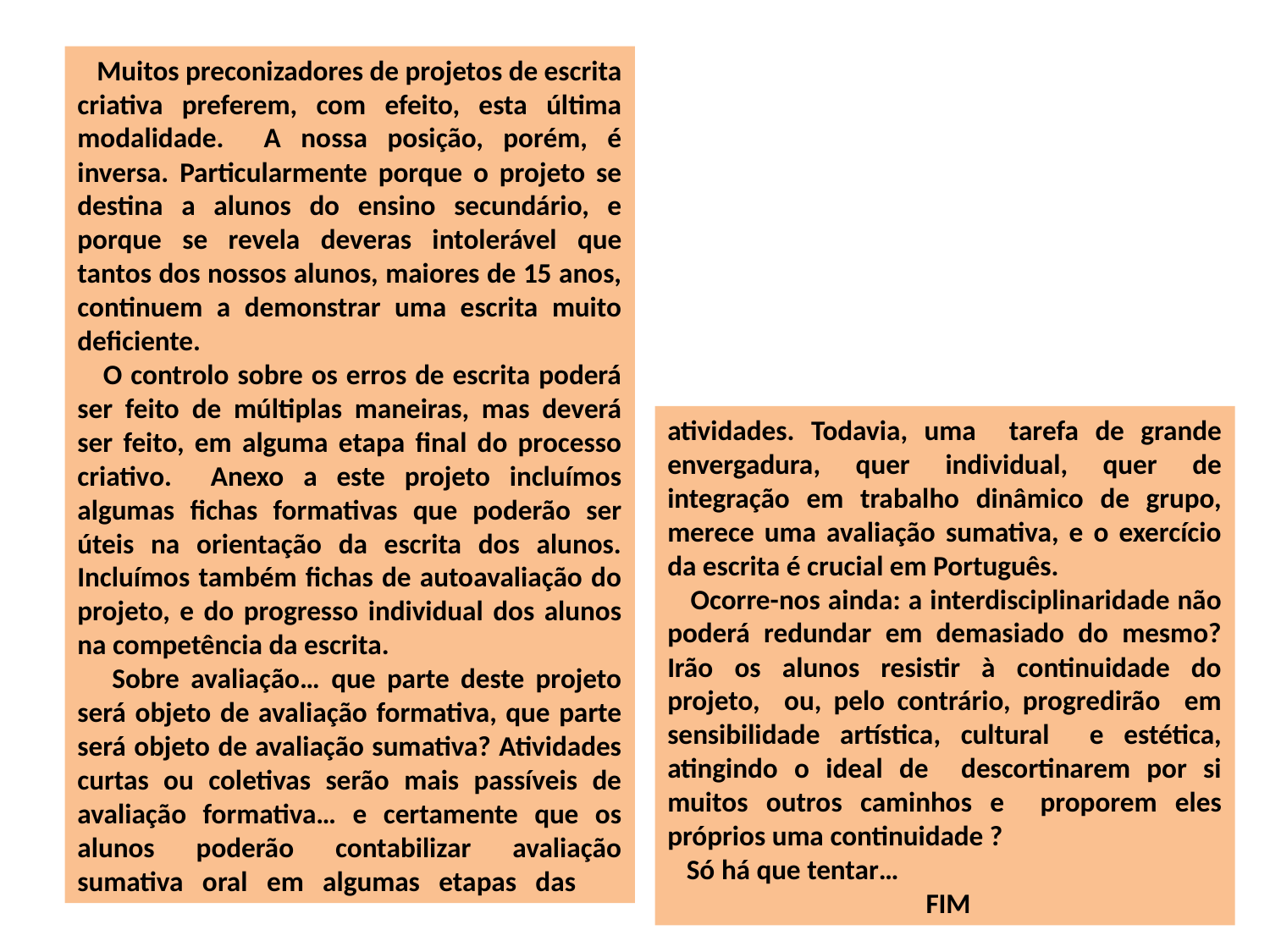

Muitos preconizadores de projetos de escrita criativa preferem, com efeito, esta última modalidade.  A nossa posição, porém, é inversa. Particularmente porque o projeto se destina a alunos do ensino secundário, e porque se revela deveras intolerável que tantos dos nossos alunos, maiores de 15 anos, continuem a demonstrar uma escrita muito deficiente.
   O controlo sobre os erros de escrita poderá ser feito de múltiplas maneiras, mas deverá ser feito, em alguma etapa final do processo criativo.  Anexo a este projeto incluímos algumas fichas formativas que poderão ser úteis na orientação da escrita dos alunos. Incluímos também fichas de autoavaliação do projeto, e do progresso individual dos alunos na competência da escrita.
   Sobre avaliação… que parte deste projeto será objeto de avaliação formativa, que parte será objeto de avaliação sumativa? Atividades curtas ou coletivas serão mais passíveis de avaliação formativa… e certamente que os alunos poderão contabilizar avaliação sumativa   oral   em   algumas   etapas   das
atividades. Todavia, uma  tarefa de grande envergadura, quer individual, quer de integração em trabalho dinâmico de grupo, merece uma avaliação sumativa, e o exercício da escrita é crucial em Português.
   Ocorre-nos ainda: a interdisciplinaridade não poderá redundar em demasiado do mesmo? Irão os alunos resistir à continuidade do projeto,  ou, pelo contrário, progredirão  em sensibilidade artística, cultural  e estética, atingindo o ideal de  descortinarem por si muitos outros caminhos e  proporem eles próprios uma continuidade ?
   Só há que tentar…
 FIM